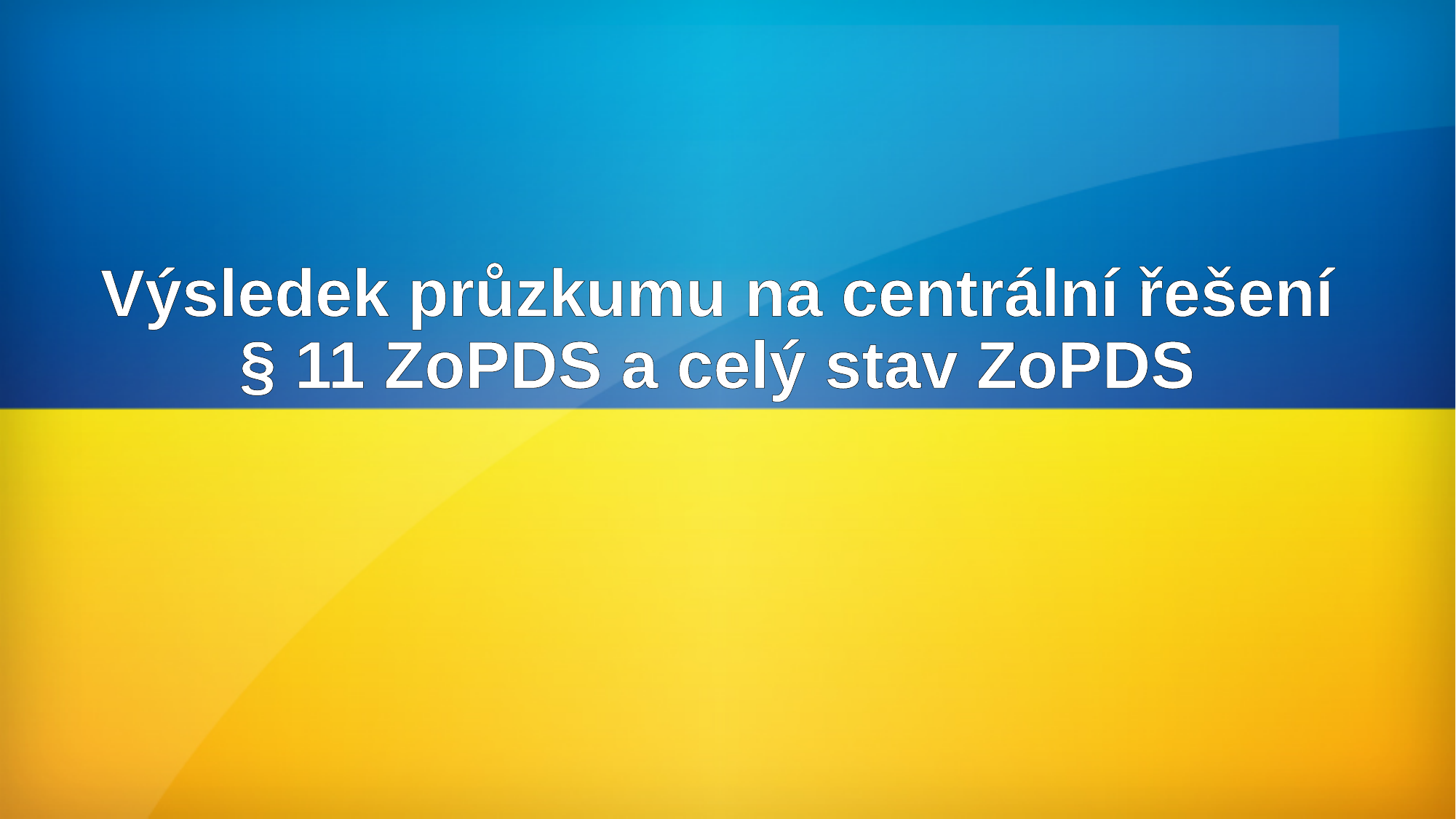

# Výsledek průzkumu na centrální řešení § 11 ZoPDS a celý stav ZoPDS